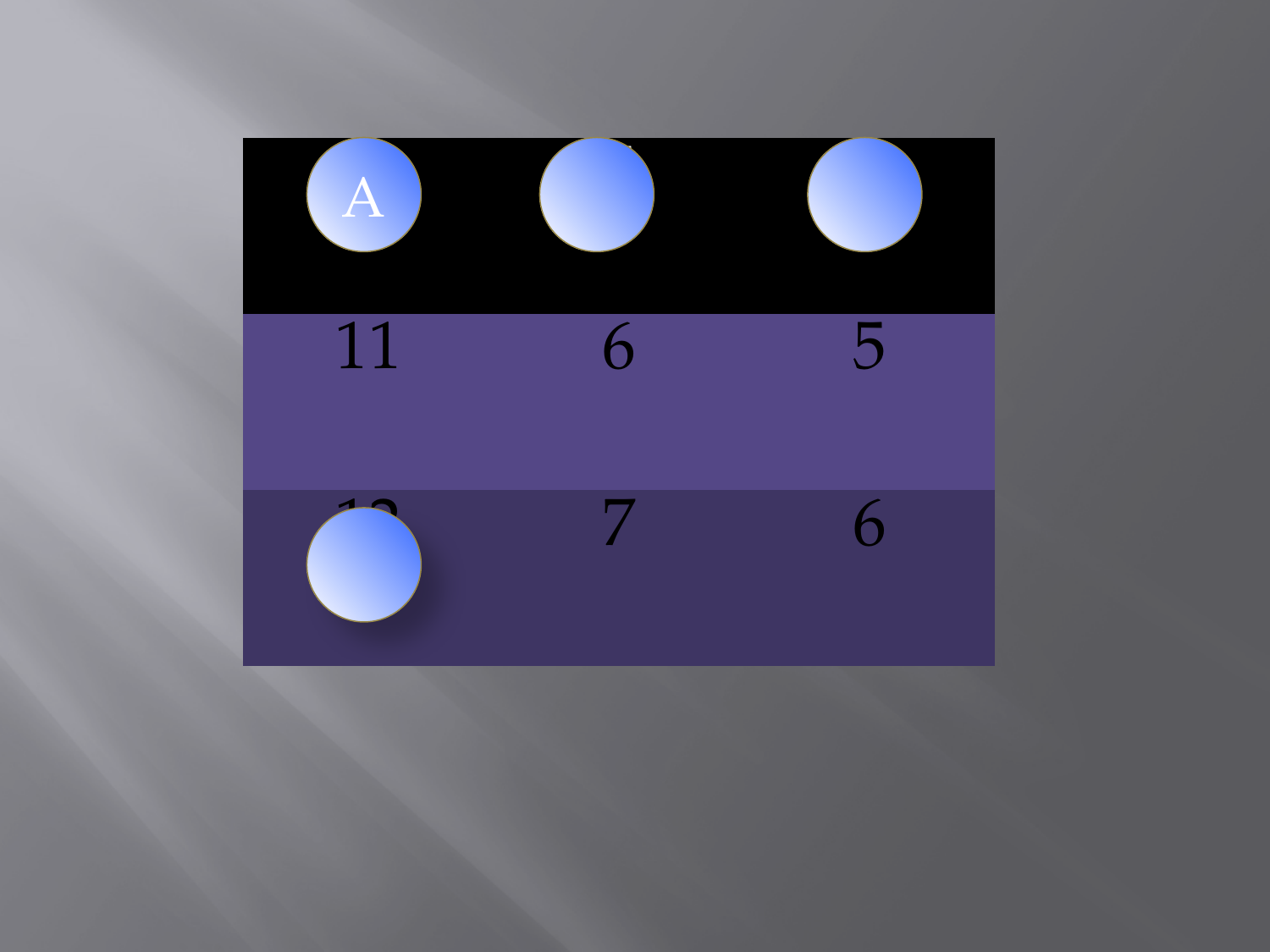

| - | 5 | 6 |
| --- | --- | --- |
| 11 | 6 | 5 |
| 12 | 7 | 6 |
A